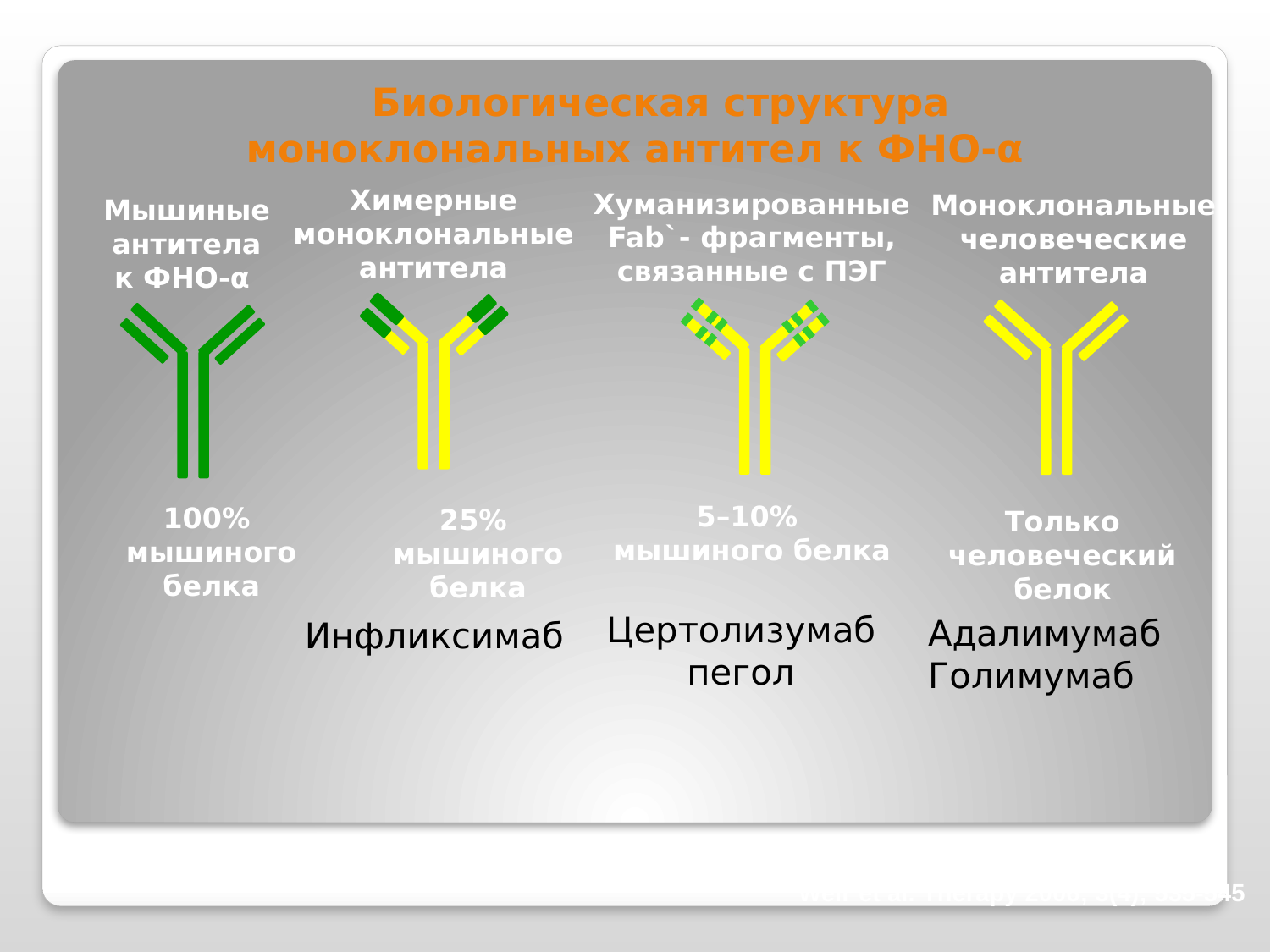

Биологическая структура
моноклональных антител к ФНО-α
Химерные
моноклональные
антитела
Хуманизированные
Fab`- фрагменты,
связанные с ПЭГ
Моноклональные человеческие
антитела
Мышиные
антитела к ФНО-α

5–10%
мышиного белка
100%
мышиного белка
25%
мышиного белка
Только человеческий белок
Цертолизумаб
пегол
Адалимумаб
Голимумаб
Инфликсимаб
Weir et al. Therapy 2006; 3(4); 535-545